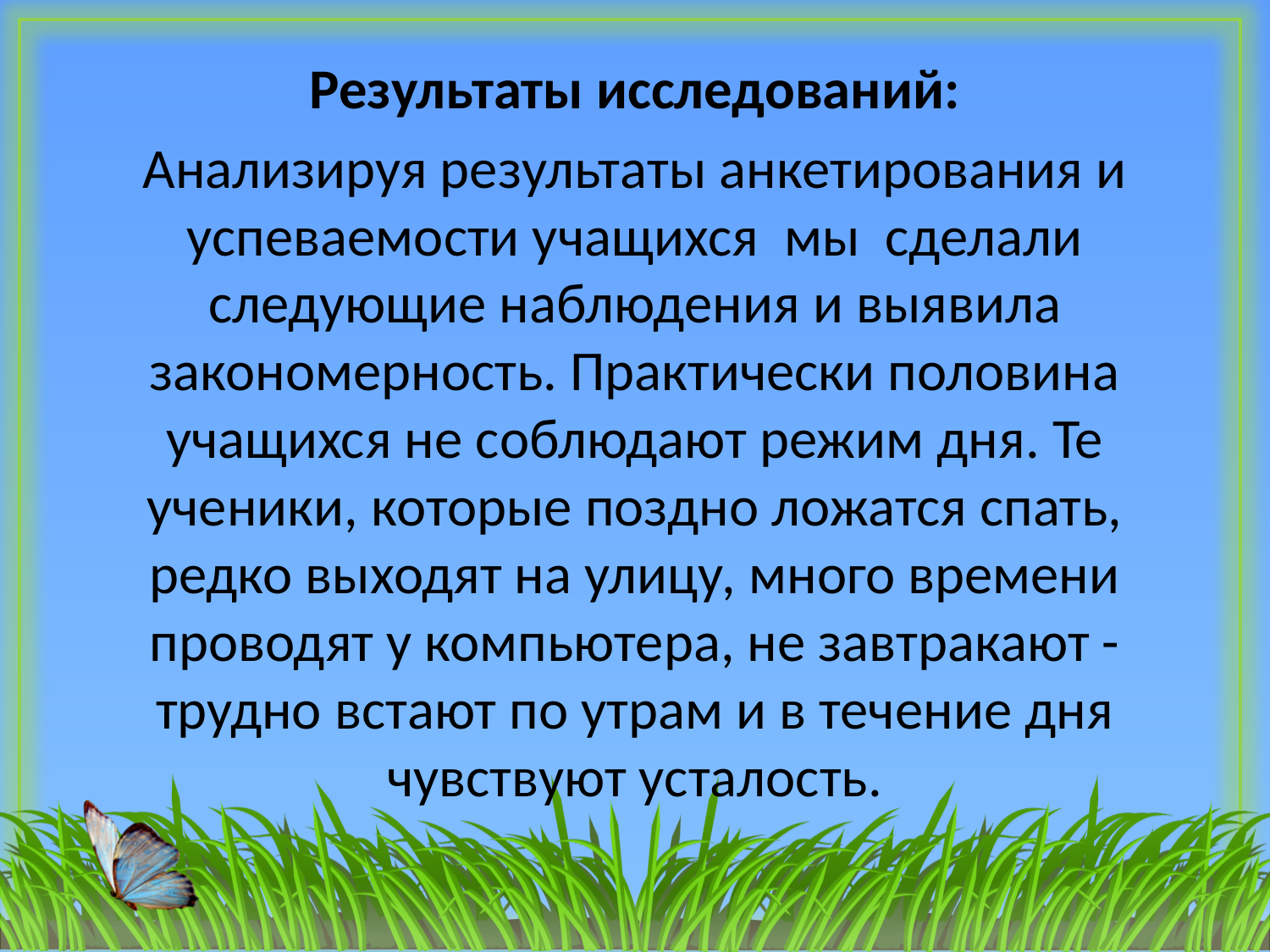

Результаты исследований:
Анализируя результаты анкетирования и успеваемости учащихся  мы  сделали следующие наблюдения и выявила закономерность. Практически половина учащихся не соблюдают режим дня. Те ученики, которые поздно ложатся спать, редко выходят на улицу, много времени проводят у компьютера, не завтракают - трудно встают по утрам и в течение дня чувствуют усталость.